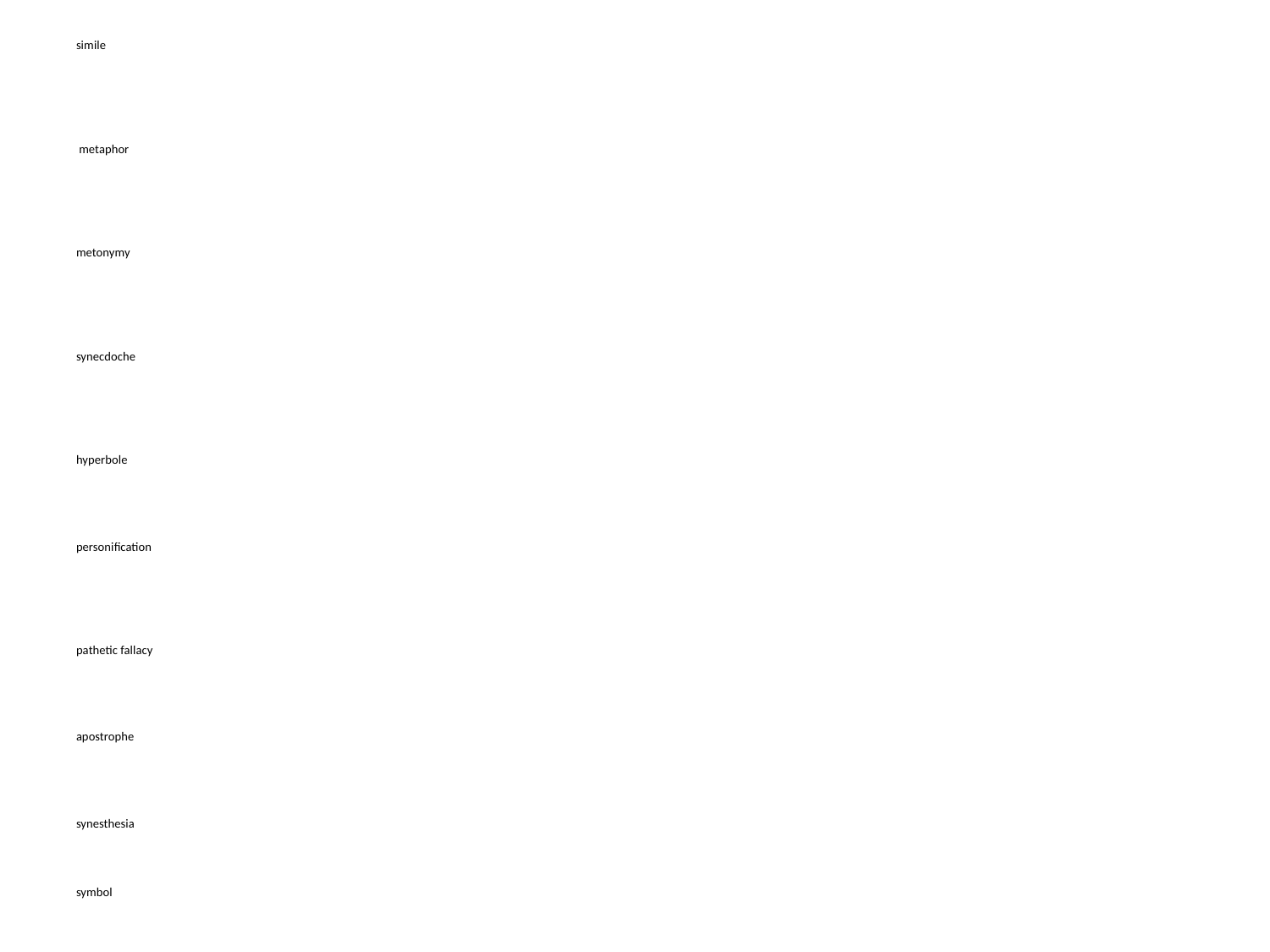

simile

 metaphor

metonymy

synecdoche

hyperbole

personification

pathetic fallacy

apostrophe

synesthesia

symbol